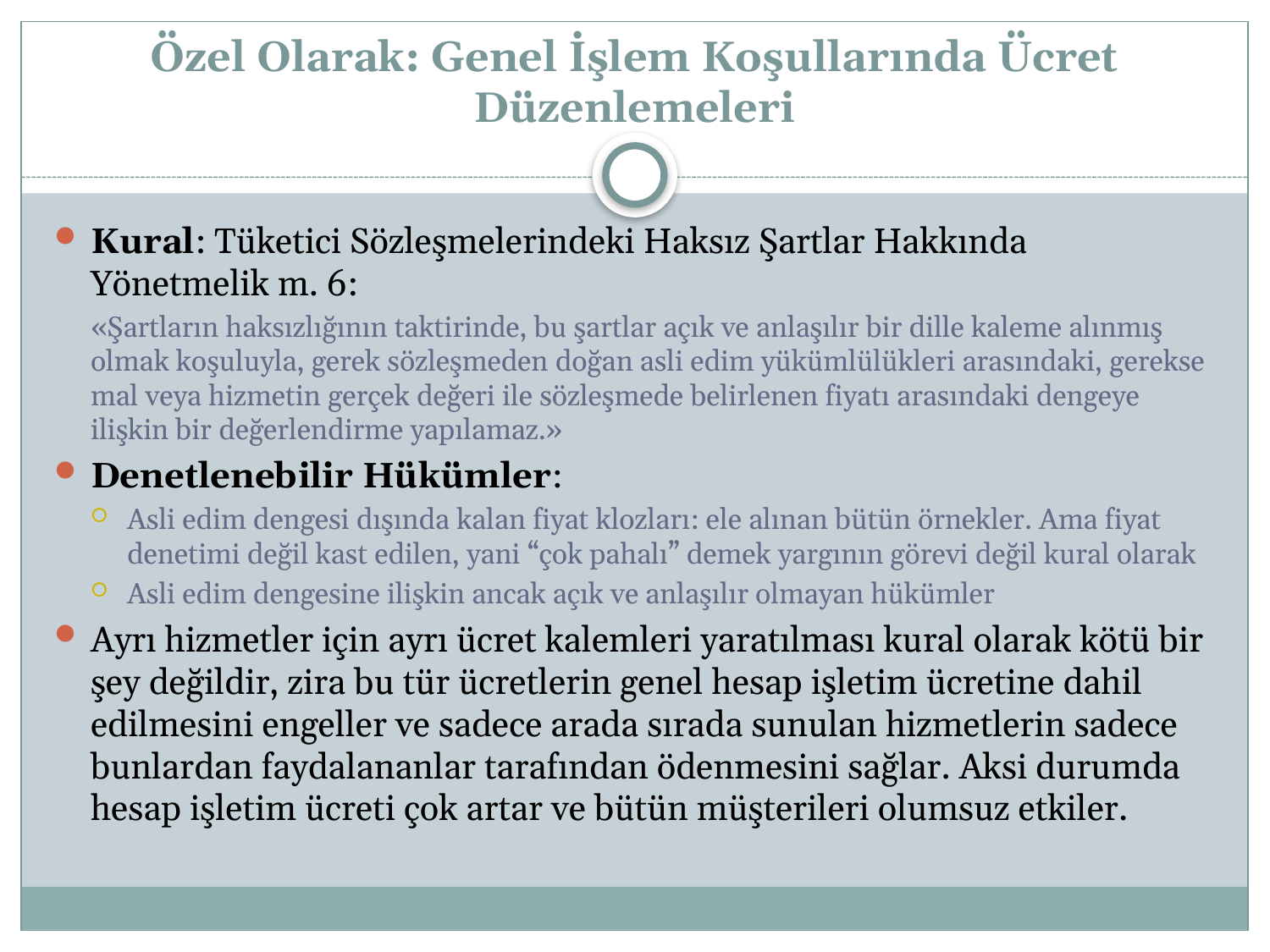

# Özel Olarak: Genel İşlem Koşullarında Ücret Düzenlemeleri
Kural: Tüketici Sözleşmelerindeki Haksız Şartlar Hakkında Yönetmelik m. 6:
«Şartların haksızlığının taktirinde, bu şartlar açık ve anlaşılır bir dille kaleme alınmış olmak koşuluyla, gerek sözleşmeden doğan asli edim yükümlülükleri arasındaki, gerekse mal veya hizmetin gerçek değeri ile sözleşmede belirlenen fiyatı arasındaki dengeye ilişkin bir değerlendirme yapılamaz.»
Denetlenebilir Hükümler:
Asli edim dengesi dışında kalan fiyat klozları: ele alınan bütün örnekler. Ama fiyat denetimi değil kast edilen, yani “çok pahalı” demek yargının görevi değil kural olarak
Asli edim dengesine ilişkin ancak açık ve anlaşılır olmayan hükümler
Ayrı hizmetler için ayrı ücret kalemleri yaratılması kural olarak kötü bir şey değildir, zira bu tür ücretlerin genel hesap işletim ücretine dahil edilmesini engeller ve sadece arada sırada sunulan hizmetlerin sadece bunlardan faydalananlar tarafından ödenmesini sağlar. Aksi durumda hesap işletim ücreti çok artar ve bütün müşterileri olumsuz etkiler.